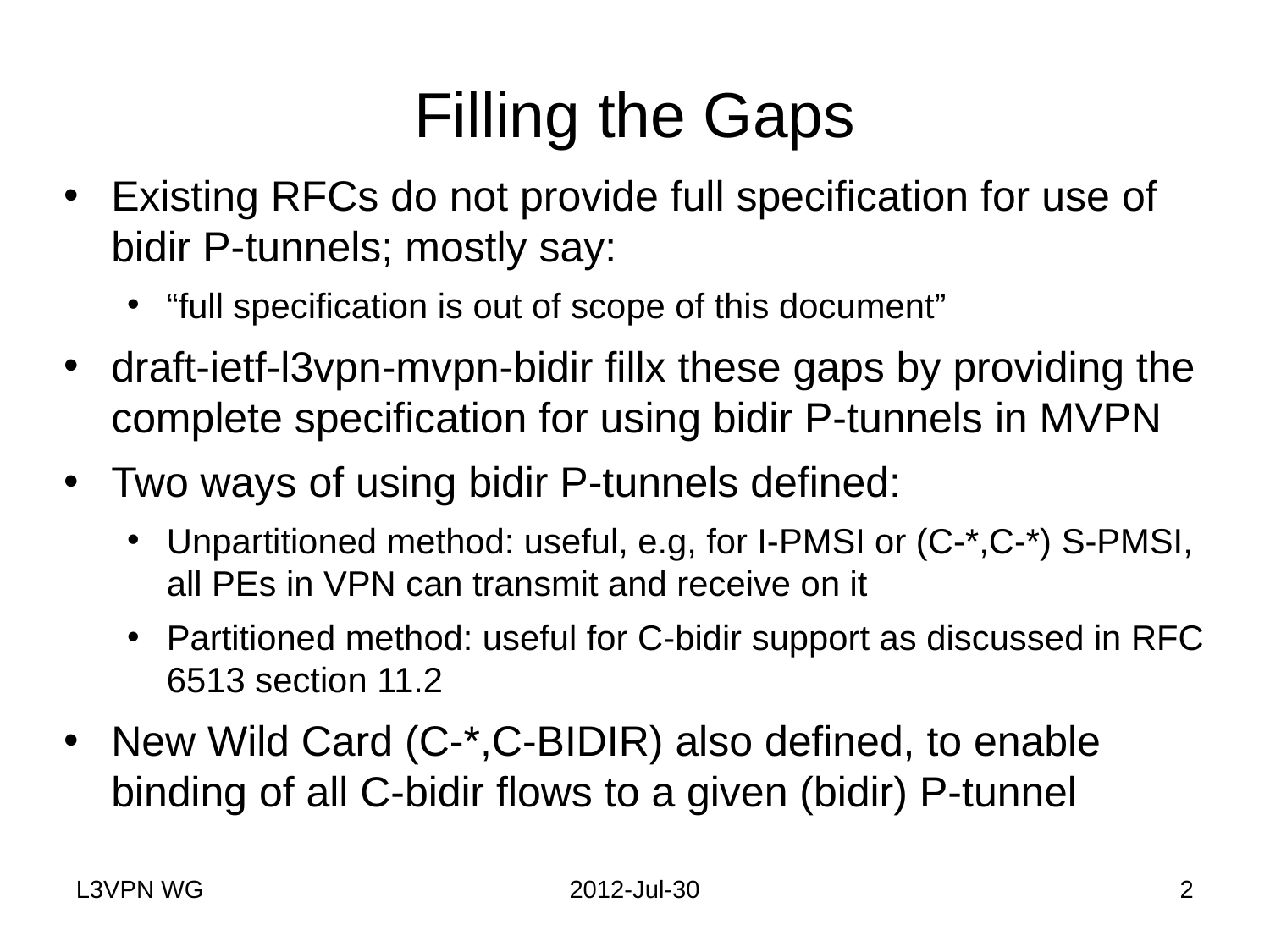

# Filling the Gaps
Existing RFCs do not provide full specification for use of bidir P-tunnels; mostly say:
“full specification is out of scope of this document”
draft-ietf-l3vpn-mvpn-bidir fillx these gaps by providing the complete specification for using bidir P-tunnels in MVPN
Two ways of using bidir P-tunnels defined:
Unpartitioned method: useful, e.g, for I-PMSI or (C-*,C-*) S-PMSI, all PEs in VPN can transmit and receive on it
Partitioned method: useful for C-bidir support as discussed in RFC 6513 section 11.2
New Wild Card (C-*,C-BIDIR) also defined, to enable binding of all C-bidir flows to a given (bidir) P-tunnel
L3VPN WG
2012-Jul-30
2